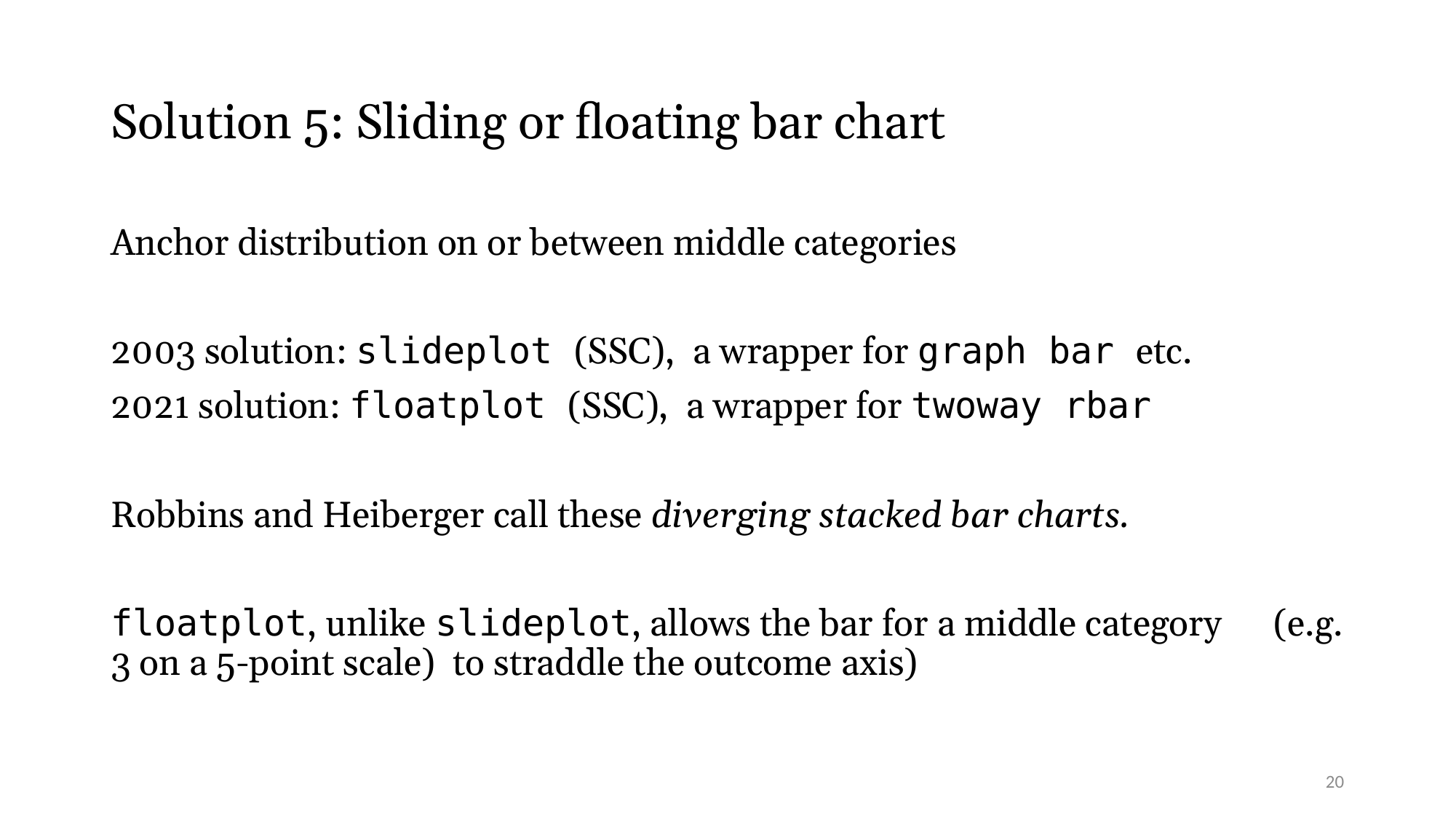

# Solution 5: Sliding or floating bar chart
Anchor distribution on or between middle categories

2003 solution: slideplot (SSC),  a wrapper for graph bar etc.
2021 solution: floatplot (SSC),  a wrapper for twoway rbar

Robbins and Heiberger call these diverging stacked bar charts.

floatplot, unlike slideplot, allows the bar for a middle category      (e.g. 3 on a 5-point scale)  to straddle the outcome axis)

20